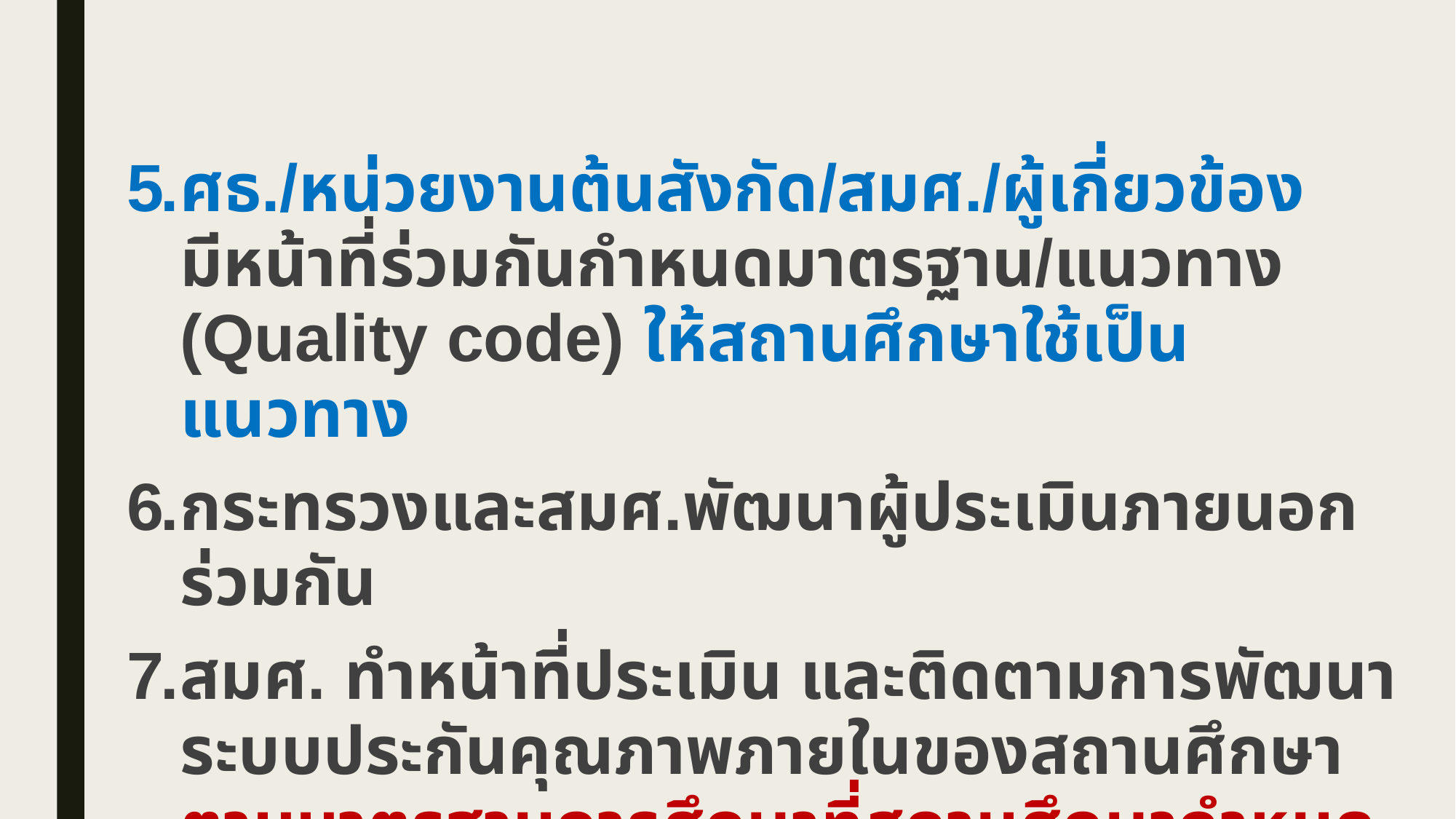

ศธ./หน่วยงานต้นสังกัด/สมศ./ผู้เกี่ยวข้อง มีหน้าที่ร่วมกันกำหนดมาตรฐาน/แนวทาง (Quality code) ให้สถานศึกษาใช้เป็นแนวทาง
กระทรวงและสมศ.พัฒนาผู้ประเมินภายนอกร่วมกัน
สมศ. ทำหน้าที่ประเมิน และติดตามการพัฒนาระบบประกันคุณภาพภายในของสถานศึกษาตามมาตรฐานการศึกษาที่สถานศึกษากำหนด
สมศ.กับหน่วยงานต้นสังกัด วางระบบประกันคุณภาพภายนอกร่วมกัน